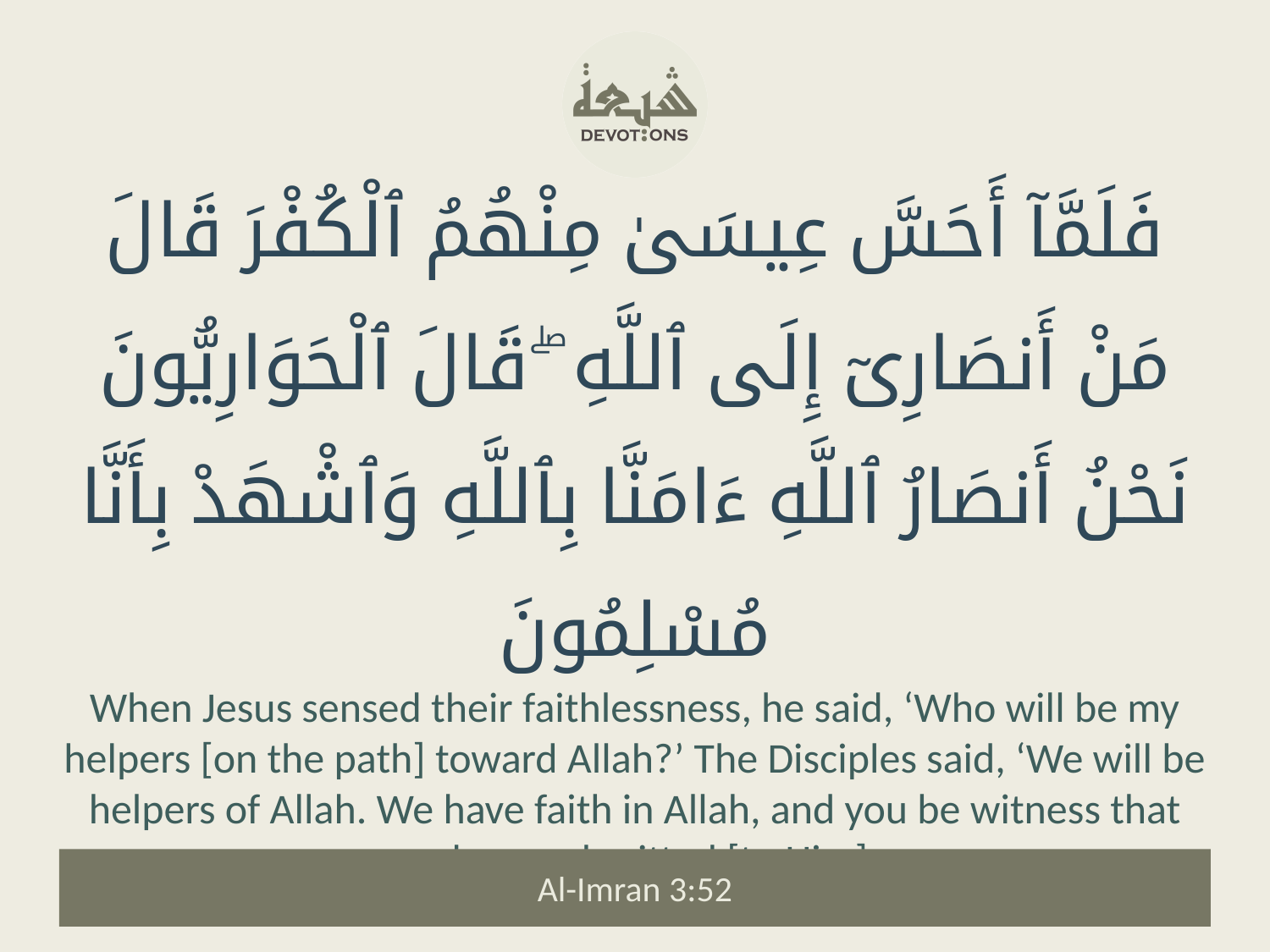

فَلَمَّآ أَحَسَّ عِيسَىٰ مِنْهُمُ ٱلْكُفْرَ قَالَ مَنْ أَنصَارِىٓ إِلَى ٱللَّهِ ۖ قَالَ ٱلْحَوَارِيُّونَ نَحْنُ أَنصَارُ ٱللَّهِ ءَامَنَّا بِٱللَّهِ وَٱشْهَدْ بِأَنَّا مُسْلِمُونَ
When Jesus sensed their faithlessness, he said, ‘Who will be my helpers [on the path] toward Allah?’ The Disciples said, ‘We will be helpers of Allah. We have faith in Allah, and you be witness that we have submitted [to Him].
Al-Imran 3:52